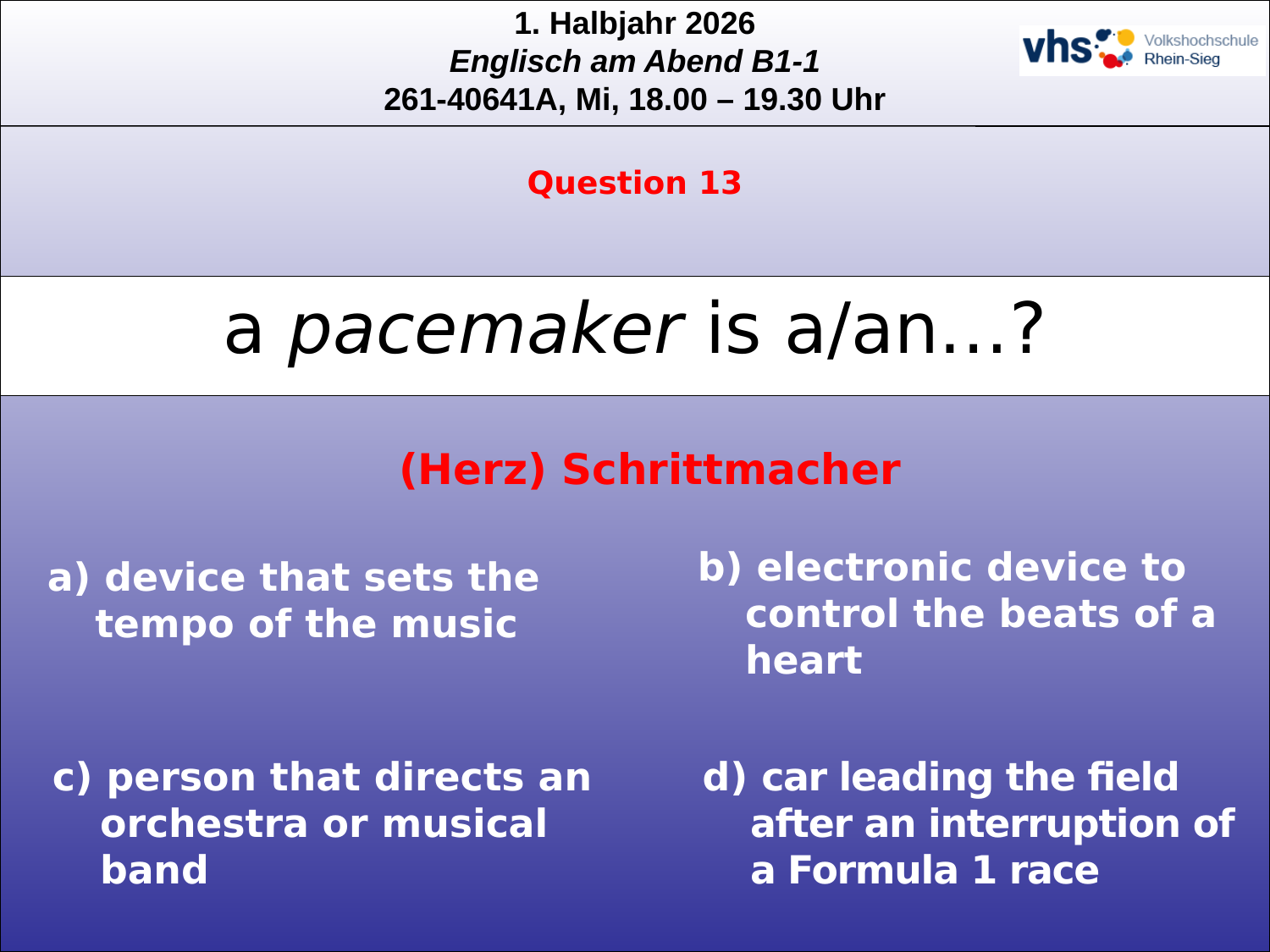

Question 13
a pacemaker is a/an…?
(Herz) Schrittmacher
b) electronic device to control the beats of a heart
a) device that sets the  tempo of the music
c) person that directs an orchestra or musical band
d) car leading the field after an interruption of a Formula 1 race